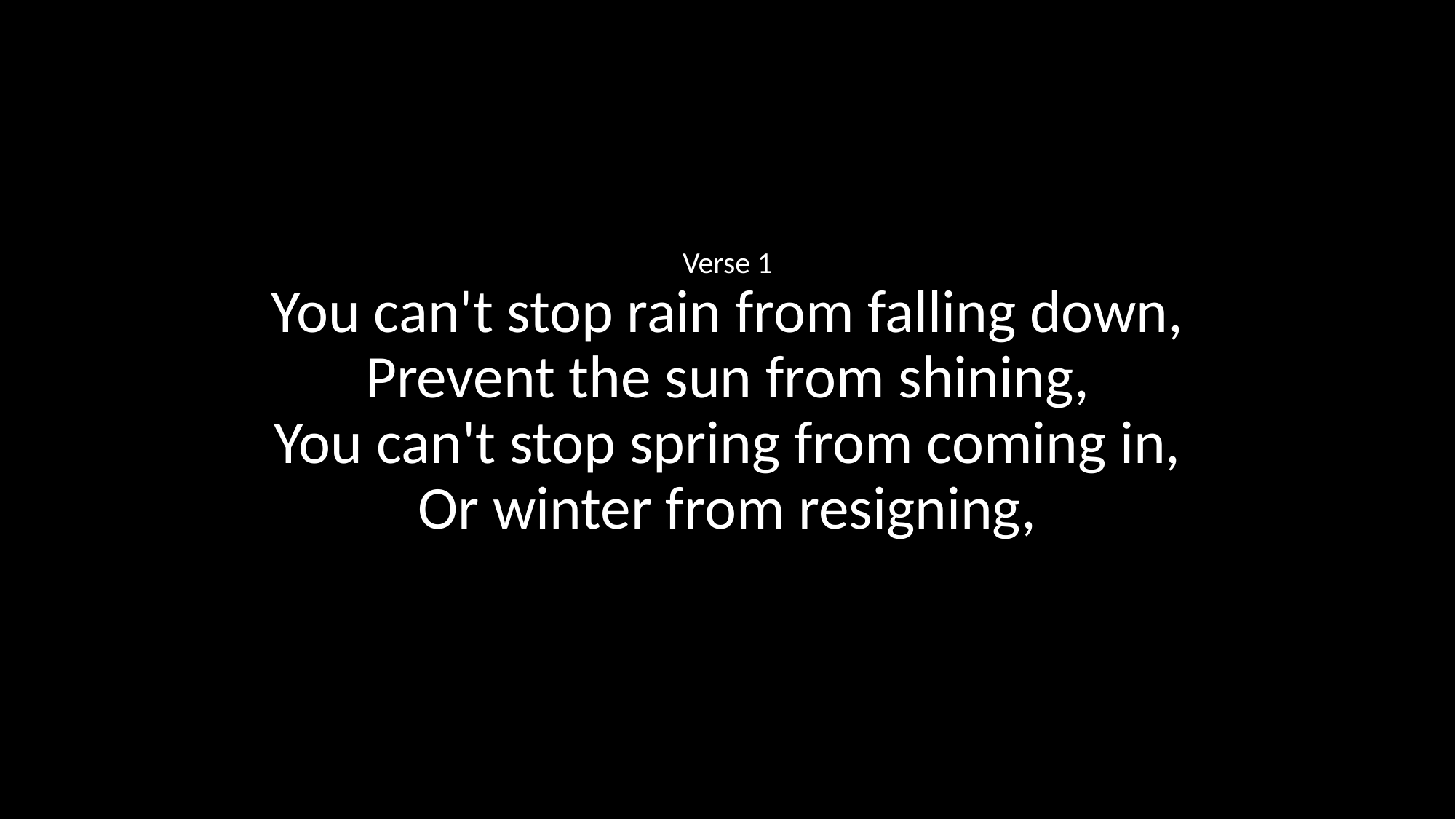

Verse 1
You can't stop rain from falling down,
Prevent the sun from shining,
You can't stop spring from coming in,
Or winter from resigning,